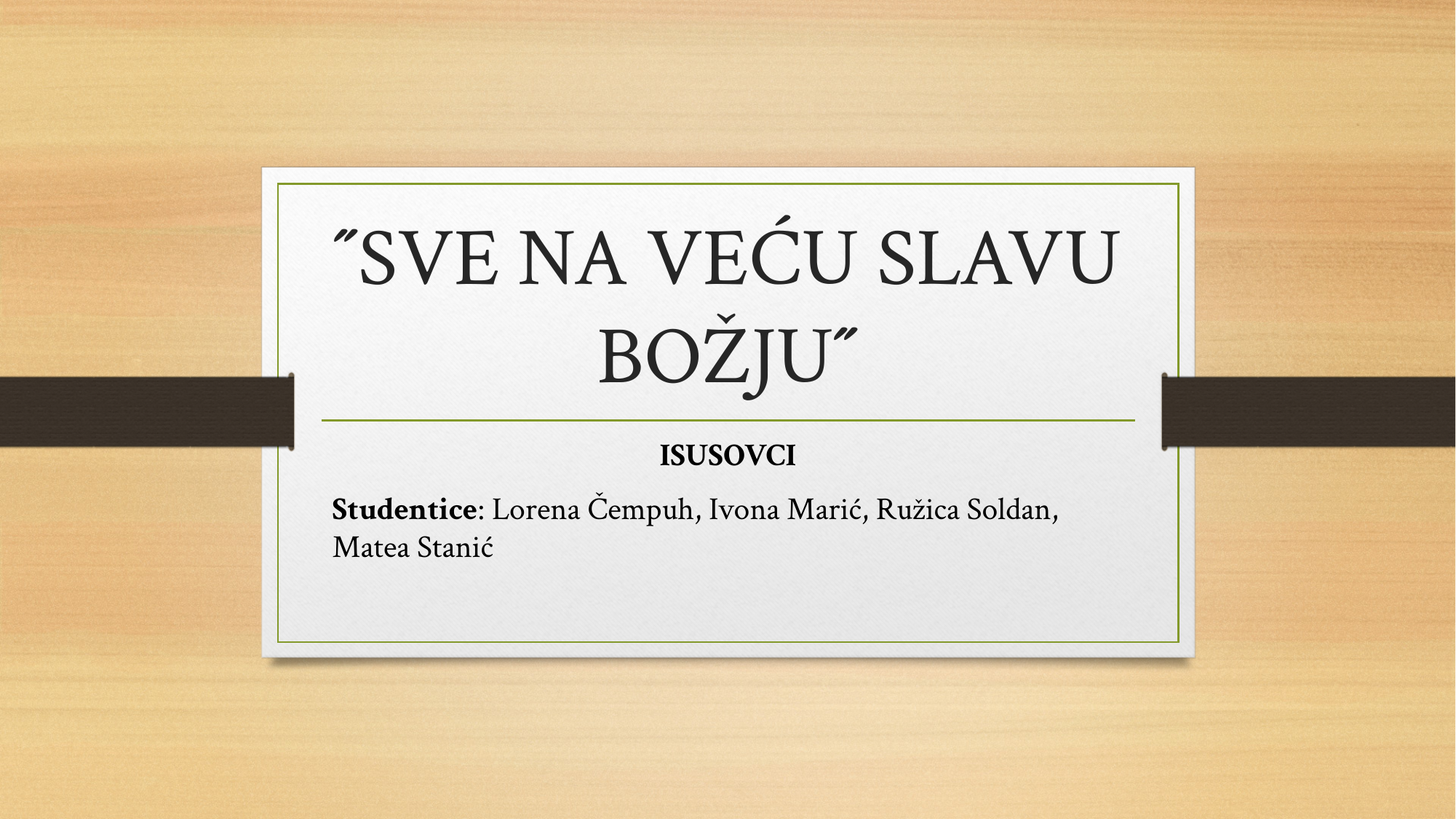

# ˝SVE NA VEĆU SLAVU BOŽJU˝
ISUSOVCI
Studentice: Lorena Čempuh, Ivona Marić, Ružica Soldan, Matea Stanić